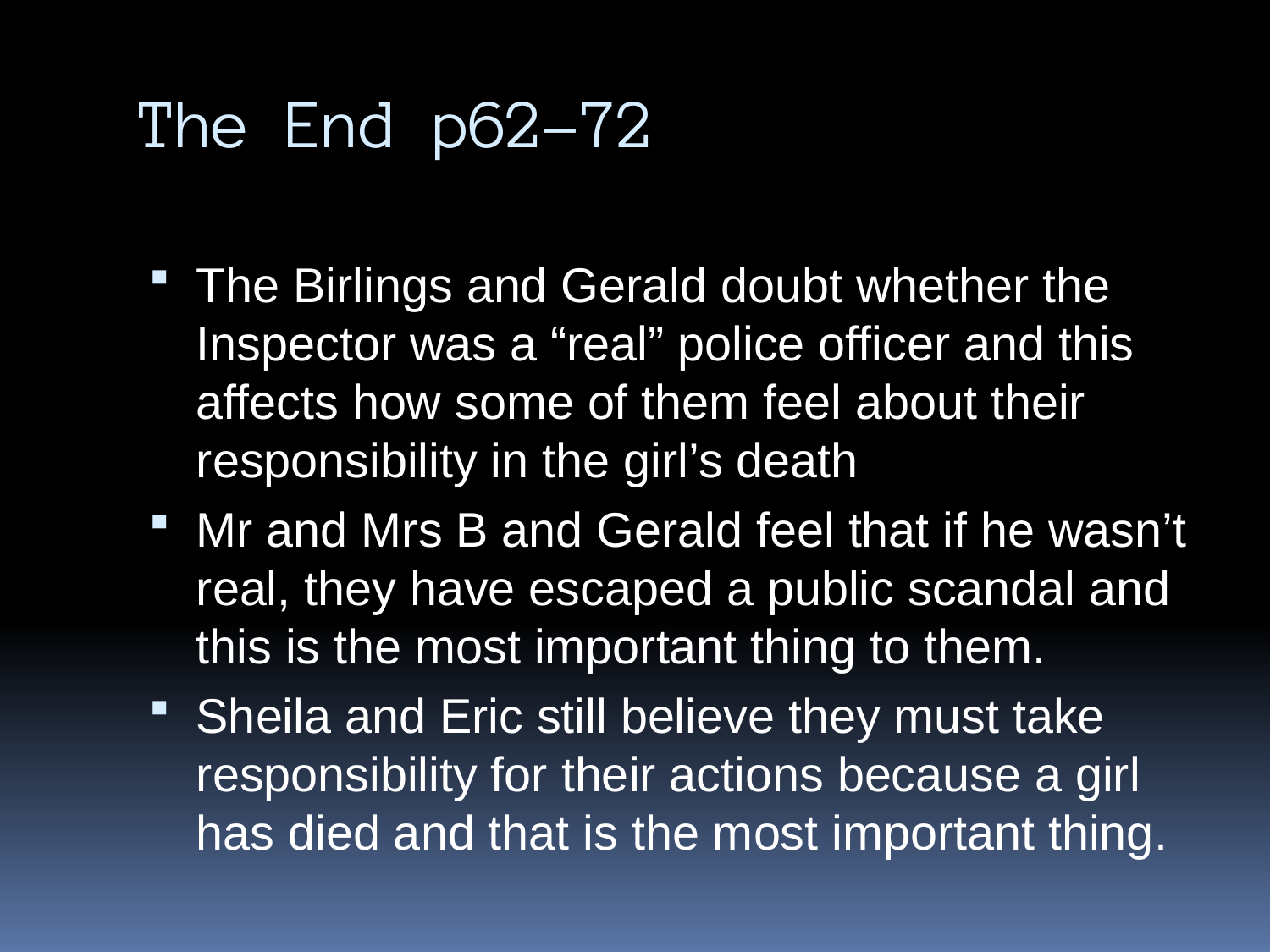

# The End p62-72
The Birlings and Gerald doubt whether the Inspector was a “real” police officer and this affects how some of them feel about their responsibility in the girl’s death
Mr and Mrs B and Gerald feel that if he wasn’t real, they have escaped a public scandal and this is the most important thing to them.
Sheila and Eric still believe they must take responsibility for their actions because a girl has died and that is the most important thing.